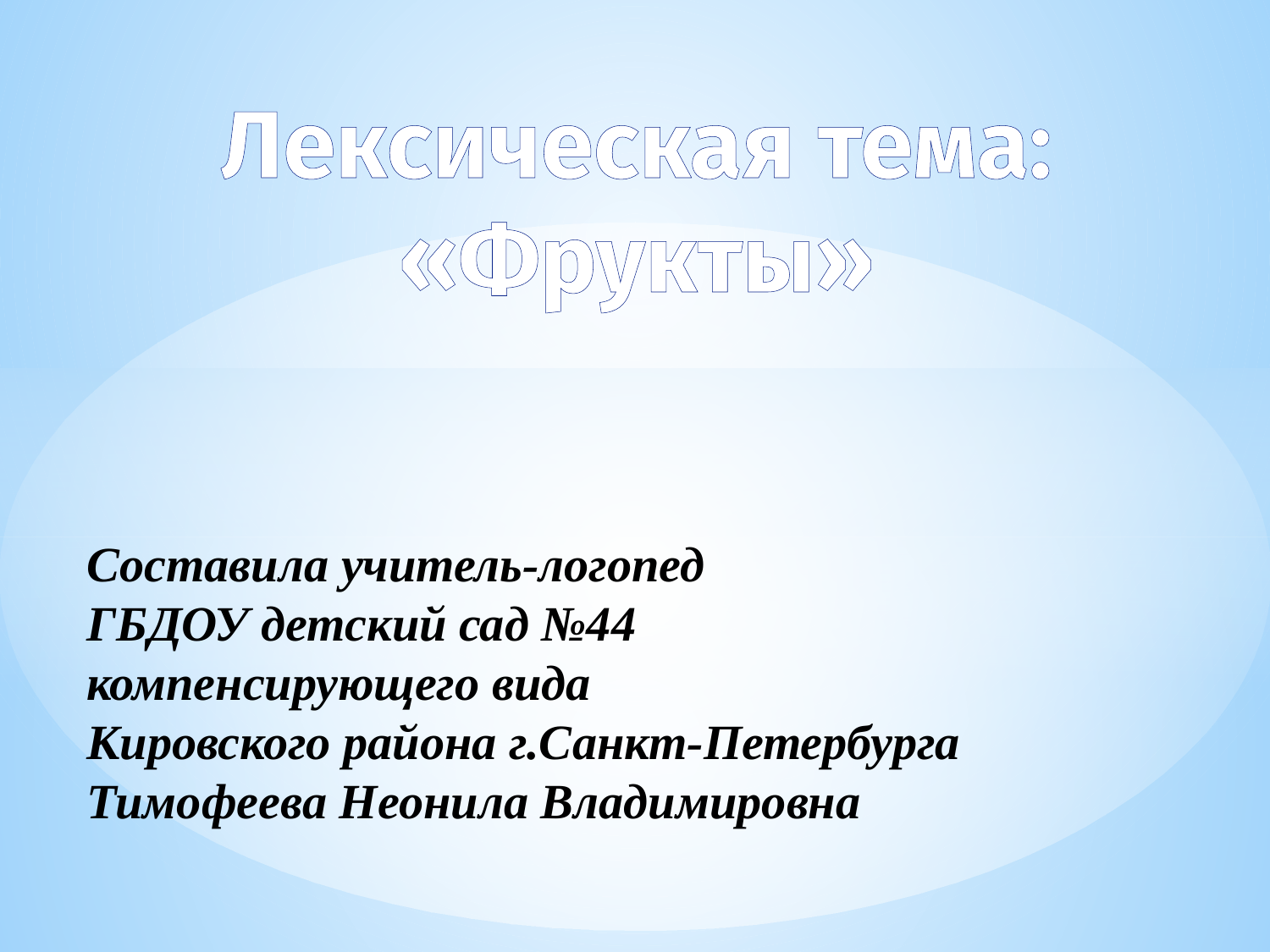

Лексическая тема:
«Фрукты»
Составила учитель-логопед
ГБДОУ детский сад №44
компенсирующего вида
Кировского района г.Санкт-Петербурга
Тимофеева Неонила Владимировна